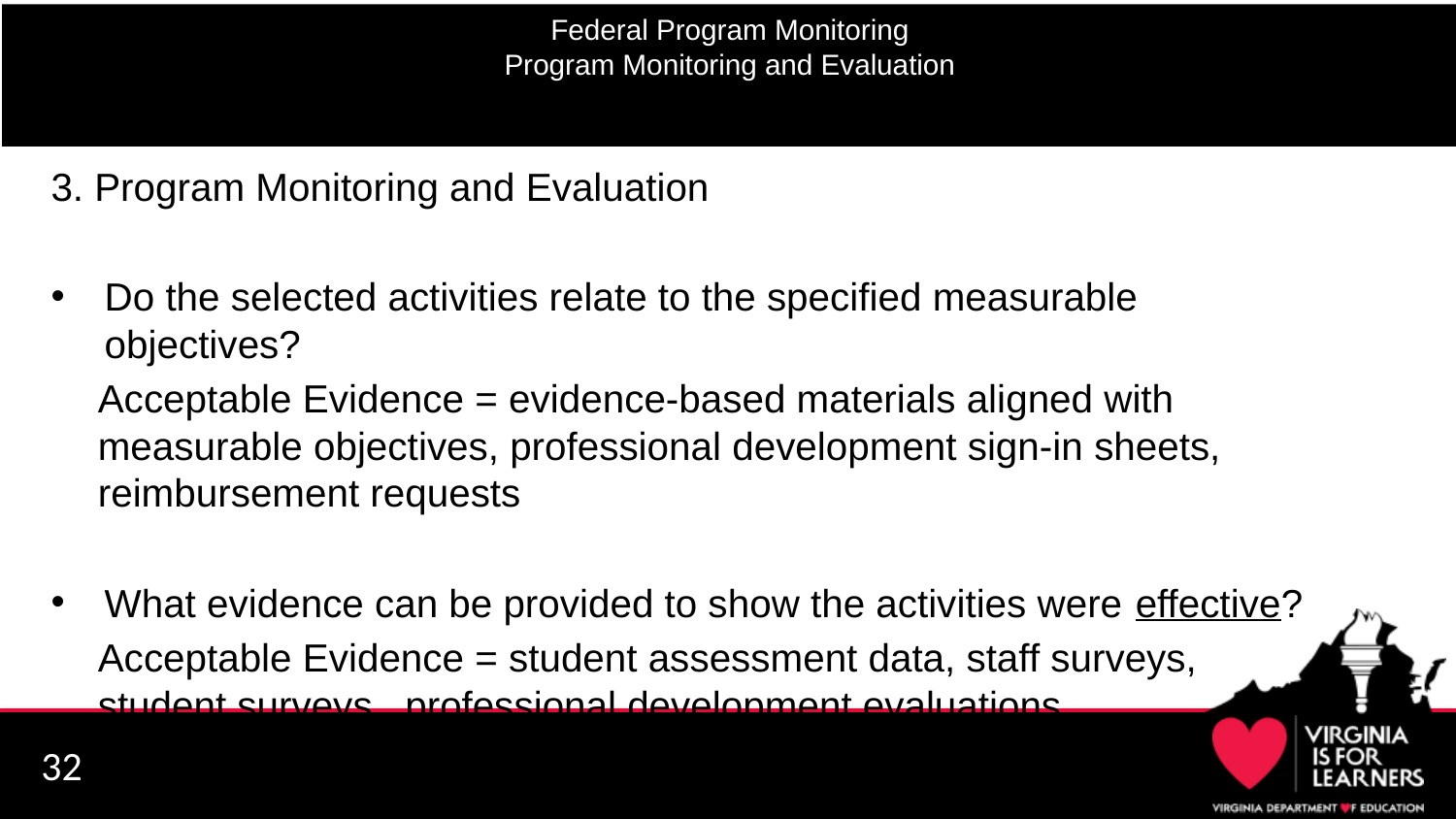

# Federal Program Monitoring Program Monitoring and Evaluation
3. Program Monitoring and Evaluation

Do the selected activities relate to the specified measurable objectives?
Acceptable Evidence = evidence-based materials aligned with measurable objectives, professional development sign-in sheets, reimbursement requests

What evidence can be provided to show the activities were effective?
Acceptable Evidence = student assessment data, staff surveys, student surveys,  professional development evaluations